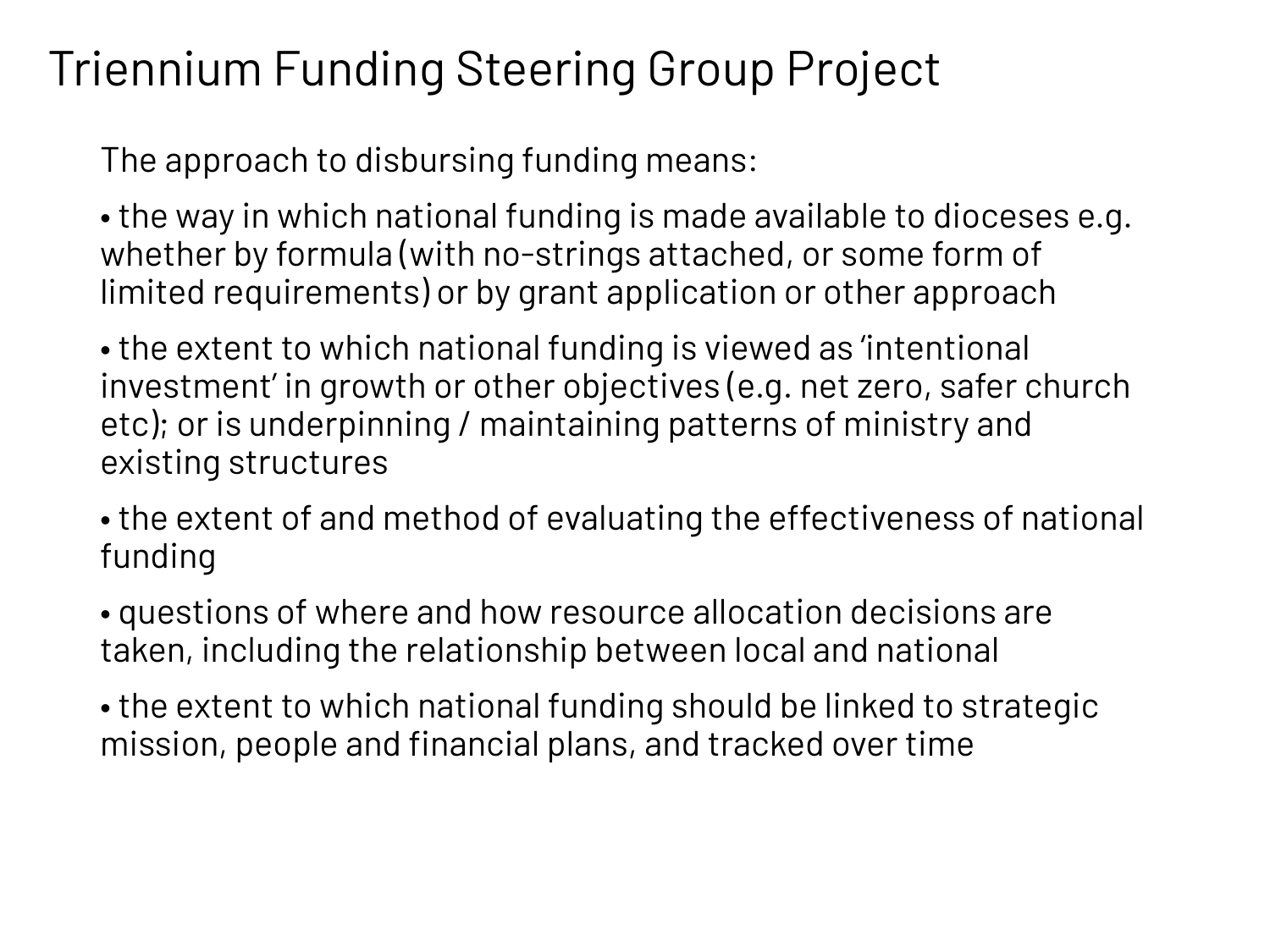

# Triennium Funding Steering Group Project
The approach to disbursing funding means:
• the way in which national funding is made available to dioceses e.g. whether by formula (with no-strings attached, or some form of limited requirements) or by grant application or other approach
• the extent to which national funding is viewed as ‘intentional investment’ in growth or other objectives (e.g. net zero, safer church etc); or is underpinning / maintaining patterns of ministry and existing structures
• the extent of and method of evaluating the effectiveness of national funding
• questions of where and how resource allocation decisions are taken, including the relationship between local and national
• the extent to which national funding should be linked to strategic mission, people and financial plans, and tracked over time